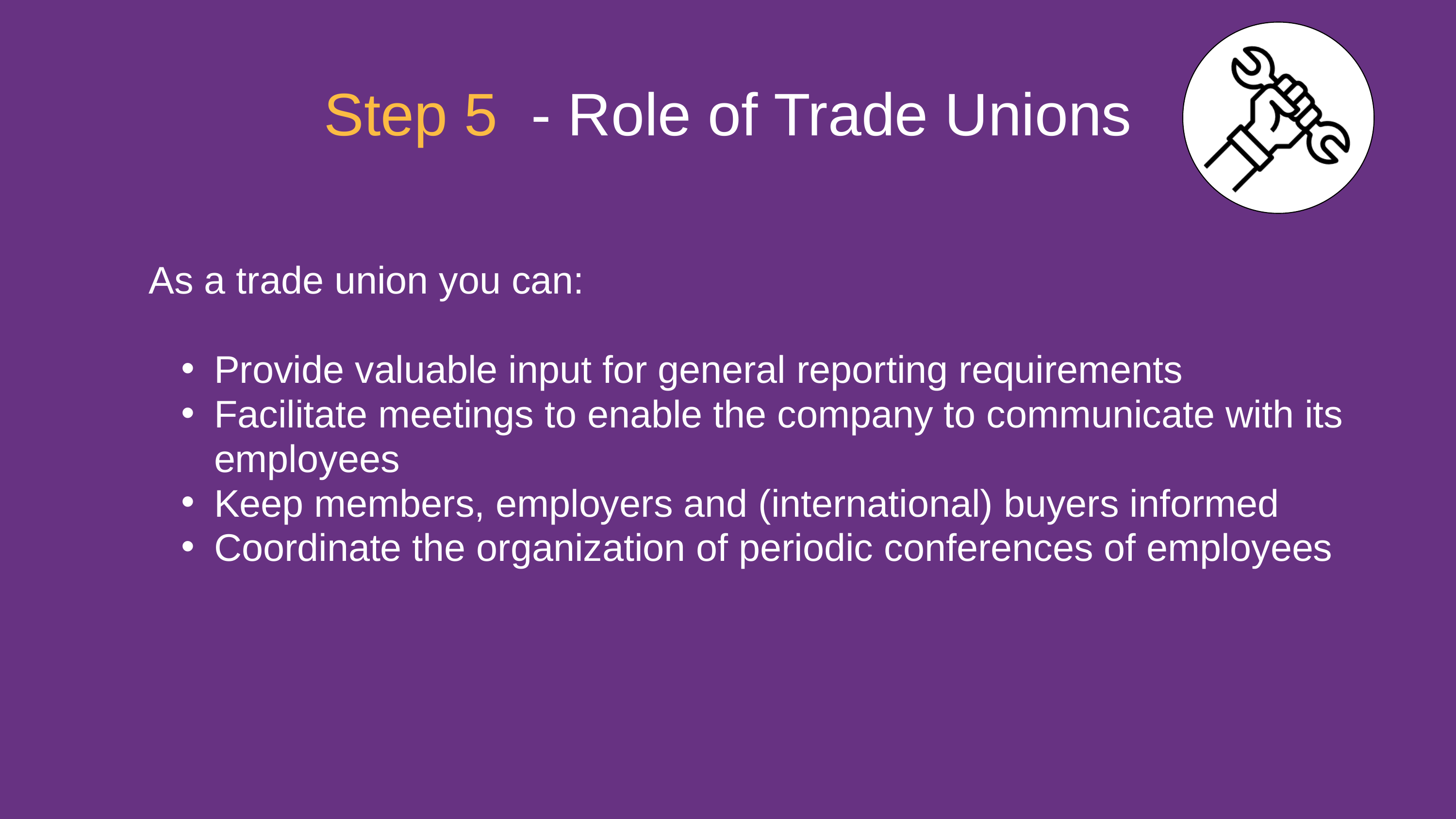

Step 5  - Role of Trade Unions
As a trade union you can:

Provide valuable input for general reporting requirements
Facilitate meetings to enable the company to communicate with its employees
Keep members, employers and (international) buyers informed
Coordinate the organization of periodic conferences of employees